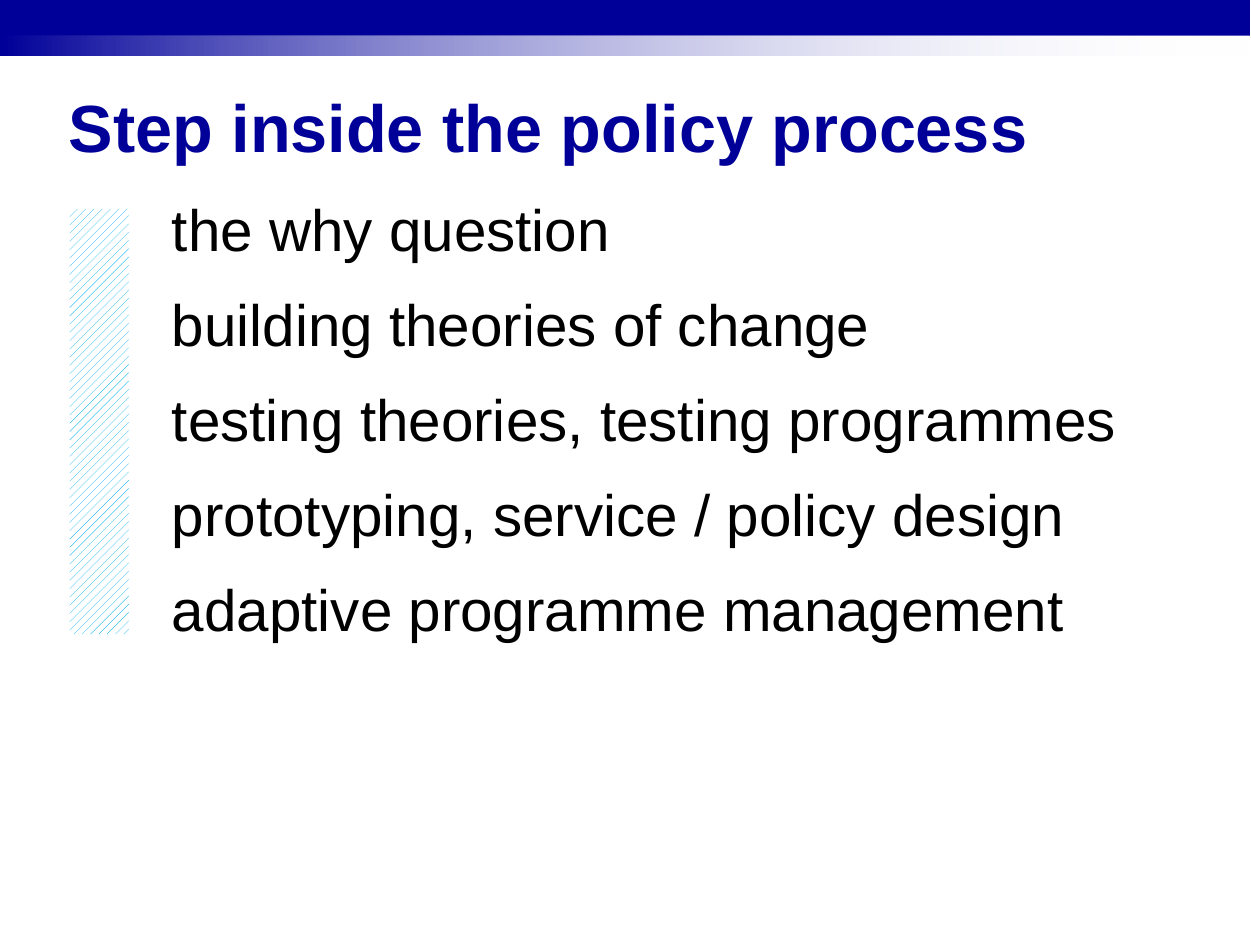

# Step inside the policy process
the why question
building theories of change
testing theories, testing programmes
prototyping, service / policy design
adaptive programme management